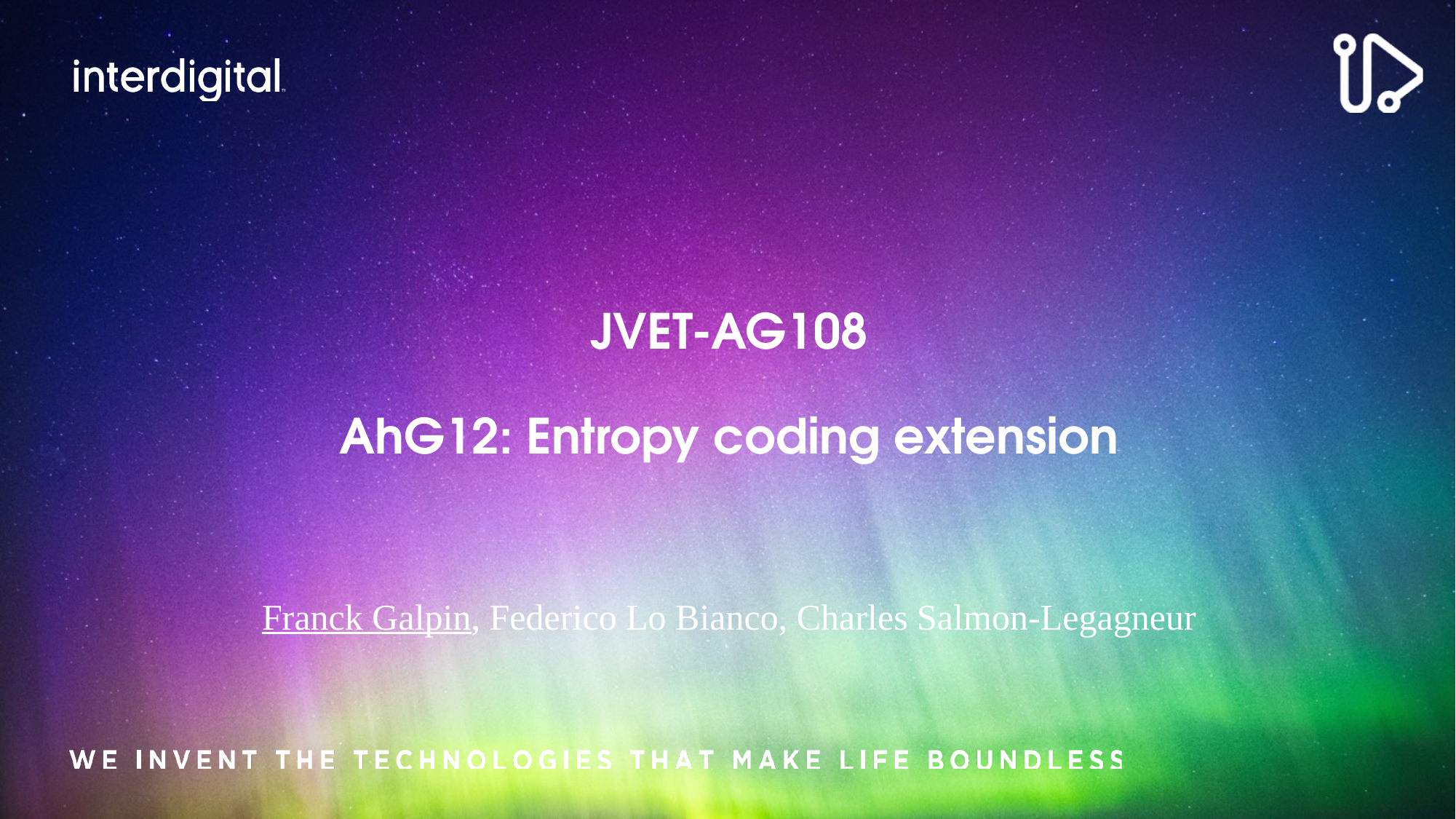

# JVET-AG108 AhG12: Entropy coding extension
Franck Galpin, Federico Lo Bianco, Charles Salmon-Legagneur